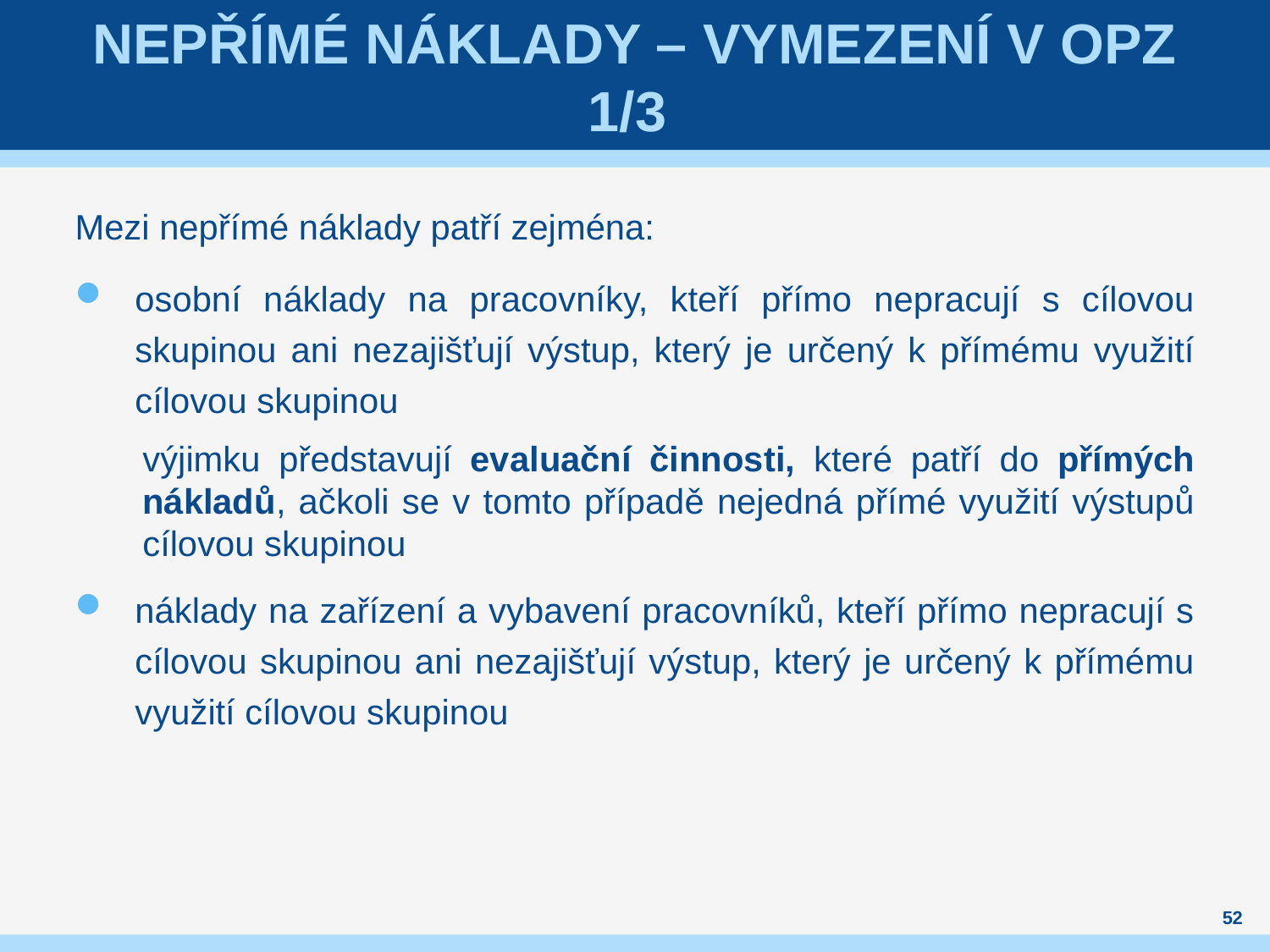

# Nepřímé náklady – Vymezení v OPZ 1/3
Mezi nepřímé náklady patří zejména:
osobní náklady na pracovníky, kteří přímo nepracují s cílovou skupinou ani nezajišťují výstup, který je určený k přímému využití cílovou skupinou
výjimku představují evaluační činnosti, které patří do přímých nákladů, ačkoli se v tomto případě nejedná přímé využití výstupů cílovou skupinou
náklady na zařízení a vybavení pracovníků, kteří přímo nepracují s cílovou skupinou ani nezajišťují výstup, který je určený k přímému využití cílovou skupinou

52